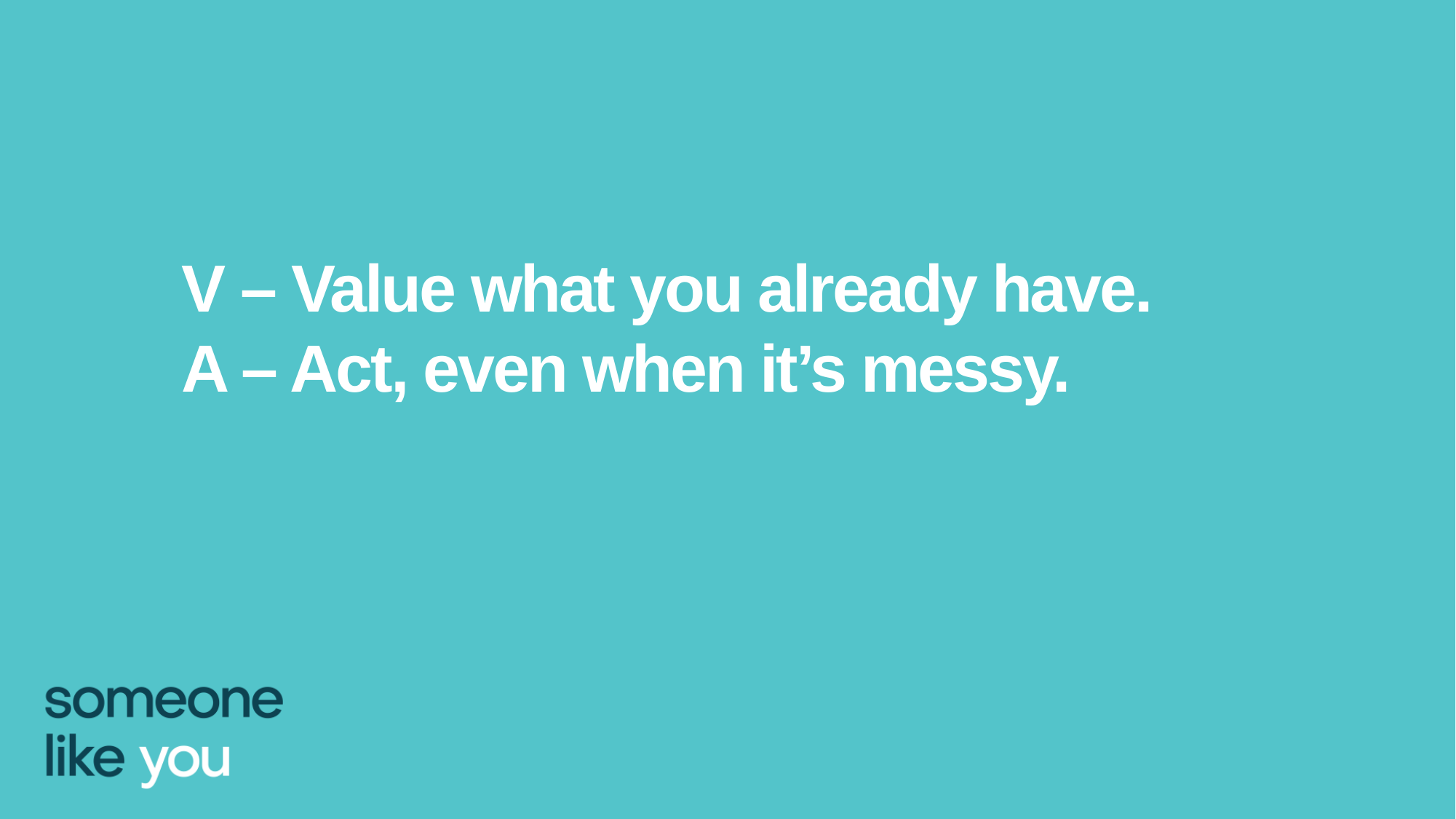

V – Value what you already have.
A – Act, even when it’s messy.